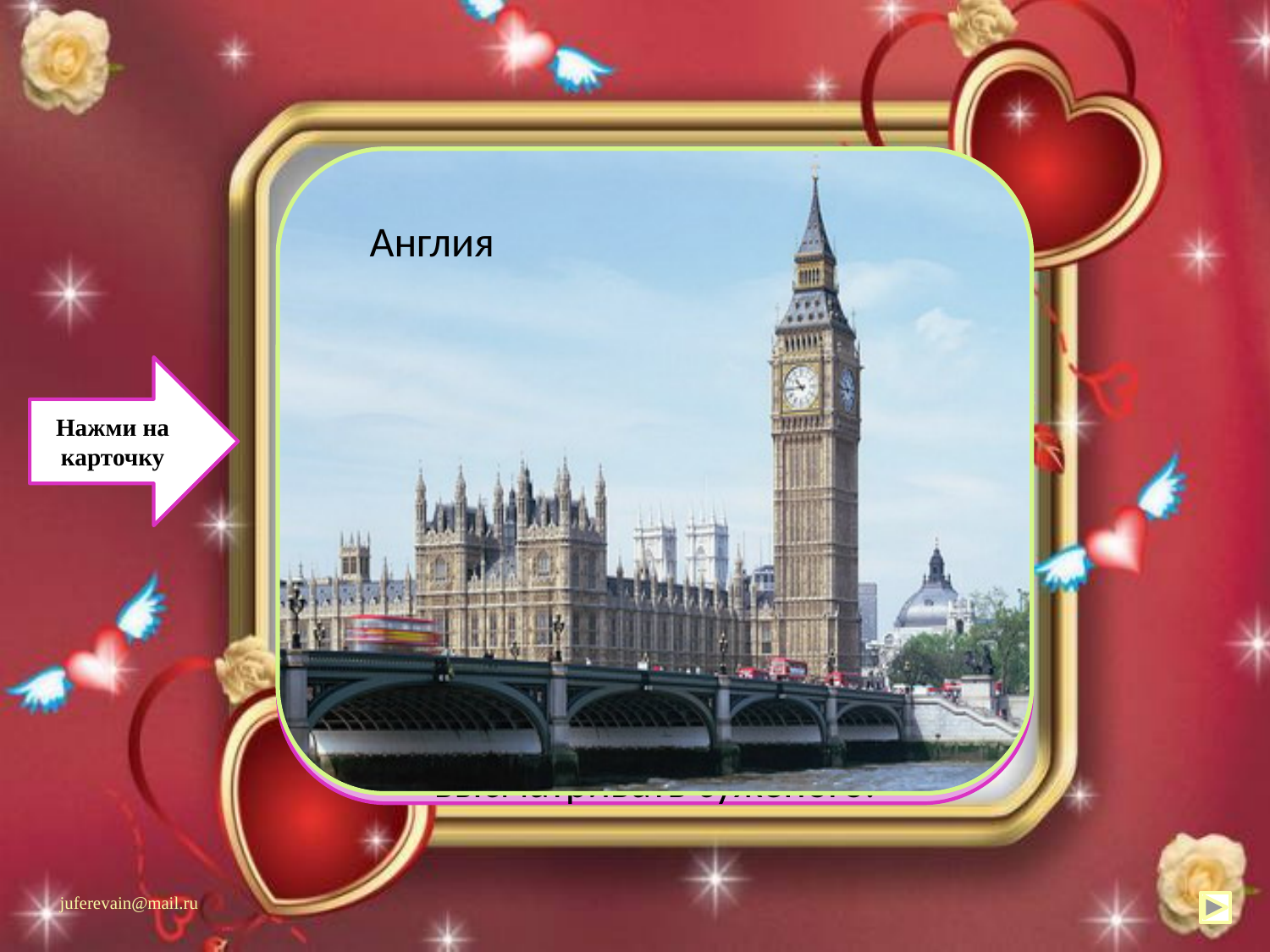

В Англии раньше вырезали деревянные «ложки любви» и дарили их своим любимым. Их украшали сердечками, ключами и замочными скважинами, что символизировало: путь к сердцу открыт. Еще в Англии есть поверье — первый мужчина, которого увидишь в этот день, и есть твой суженый. Поэтому незамужние девушки встают в этот день пораньше и бегут к окну — высматривать суженого.

Англия
Нажми на карточку